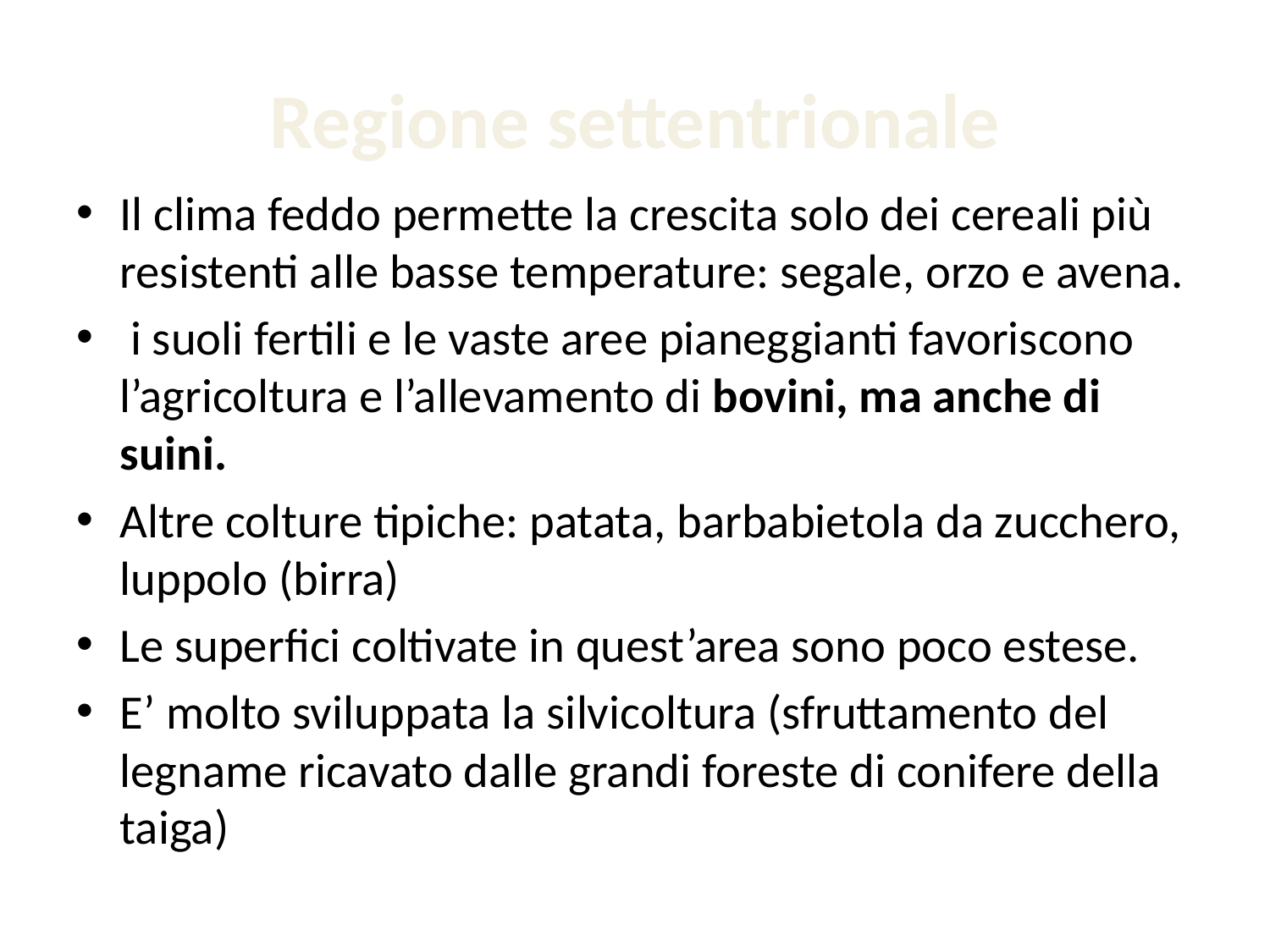

# Regione settentrionale
Il clima feddo permette la crescita solo dei cereali più resistenti alle basse temperature: segale, orzo e avena.
 i suoli fertili e le vaste aree pianeggianti favoriscono l’agricoltura e l’allevamento di bovini, ma anche di suini.
Altre colture tipiche: patata, barbabietola da zucchero, luppolo (birra)
Le superfici coltivate in quest’area sono poco estese.
E’ molto sviluppata la silvicoltura (sfruttamento del legname ricavato dalle grandi foreste di conifere della taiga)